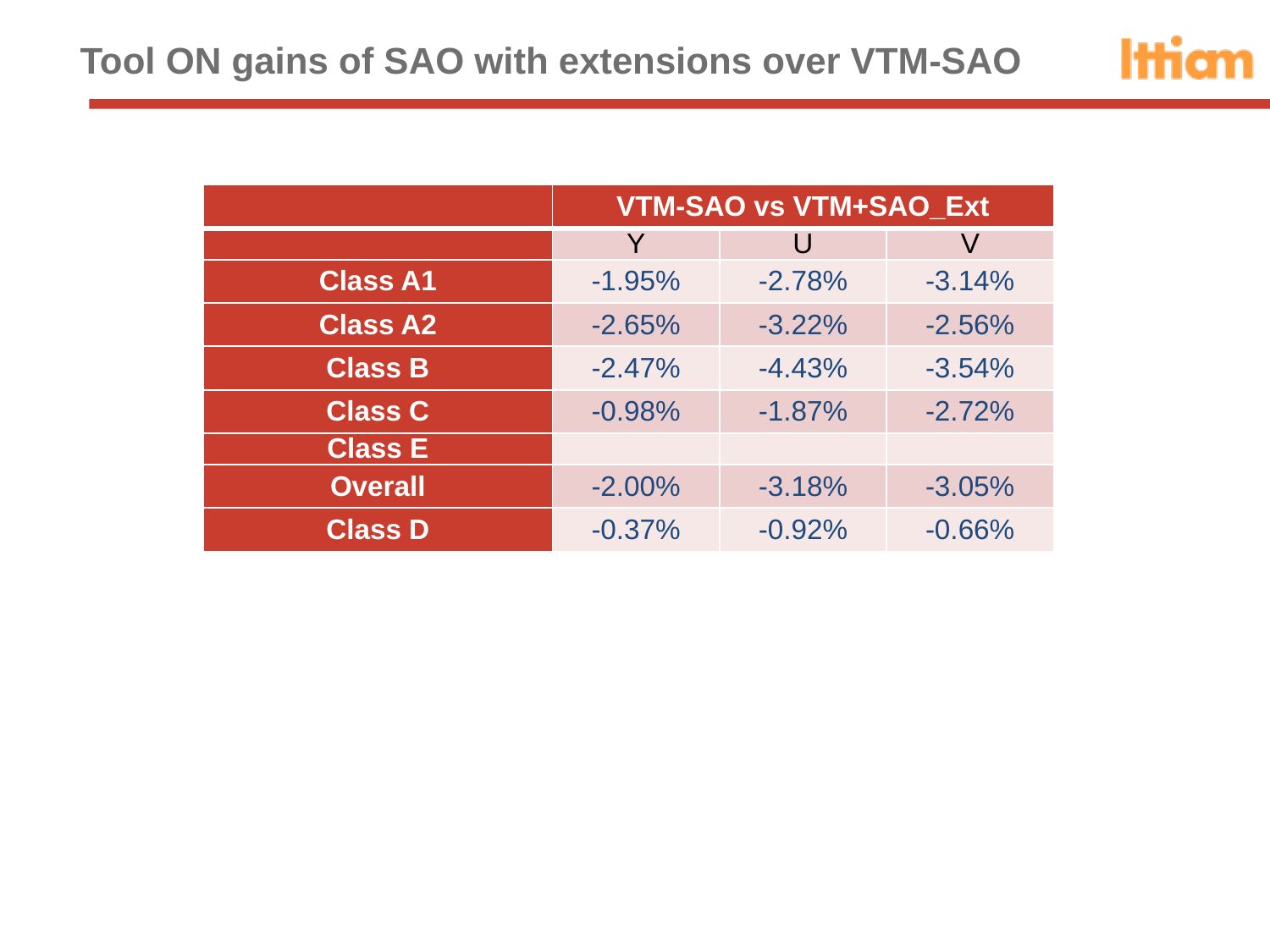

# Tool ON gains of SAO with extensions over VTM-SAO
|  | VTM-SAO vs VTM+SAO\_Ext |  |  |
| --- | --- | --- | --- |
|  | Y | U | V |
| Class A1 | -1.95% | -2.78% | -3.14% |
| Class A2 | -2.65% | -3.22% | -2.56% |
| Class B | -2.47% | -4.43% | -3.54% |
| Class C | -0.98% | -1.87% | -2.72% |
| Class E |  |  |  |
| Overall | -2.00% | -3.18% | -3.05% |
| Class D | -0.37% | -0.92% | -0.66% |